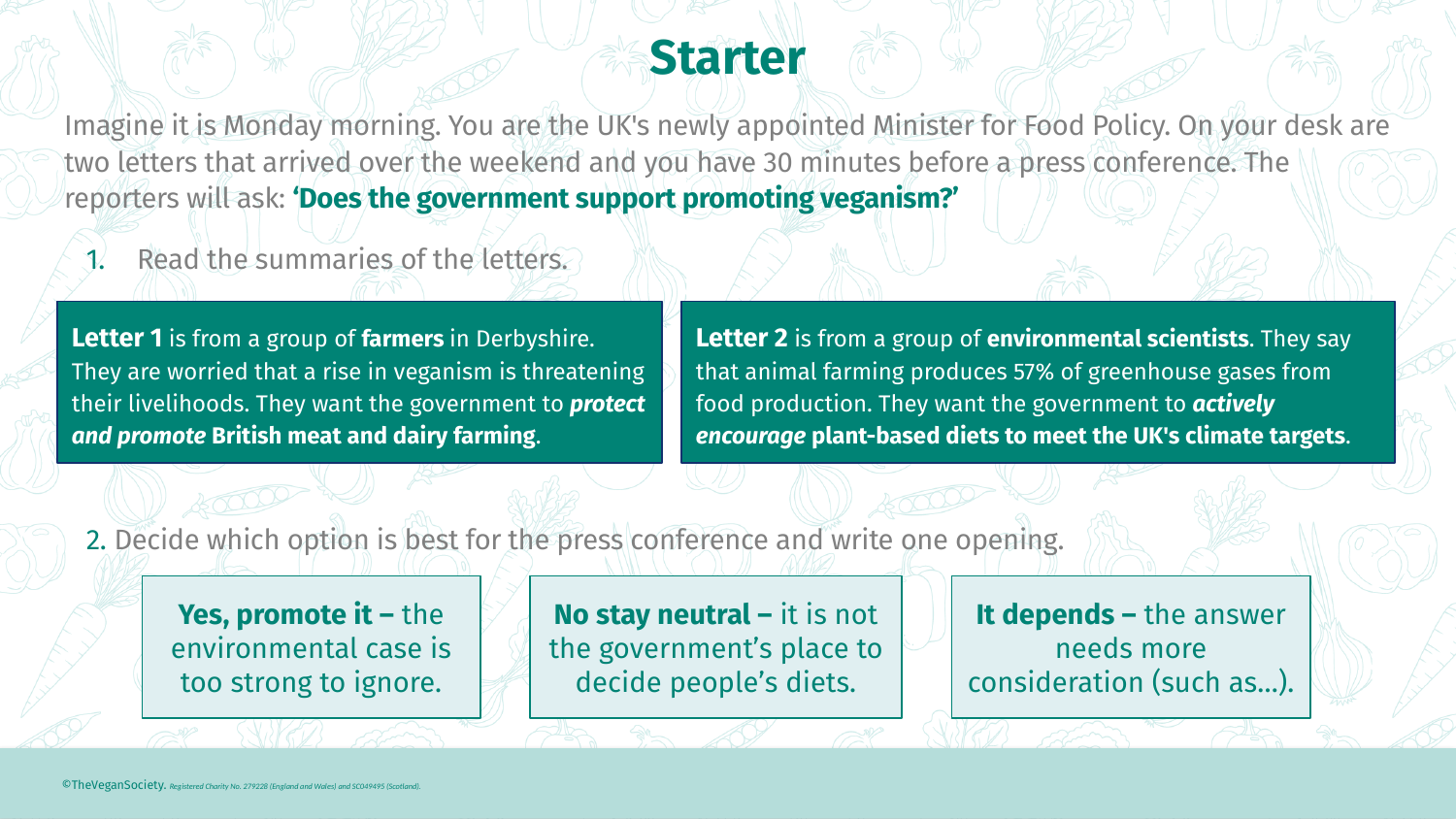

Starter
Imagine it is Monday morning. You are the UK's newly appointed Minister for Food Policy. On your desk are two letters that arrived over the weekend and you have 30 minutes before a press conference. The reporters will ask: ‘Does the government support promoting veganism?’
Read the summaries of the letters.

2. Decide which option is best for the press conference and write one opening.
Letter 1 is from a group of farmers in Derbyshire. They are worried that a rise in veganism is threatening their livelihoods. They want the government to protect and promote British meat and dairy farming.
Letter 2 is from a group of environmental scientists. They say that animal farming produces 57% of greenhouse gases from food production. They want the government to actively encourage plant-based diets to meet the UK's climate targets.
Yes, promote it – the environmental case is too strong to ignore.
It depends – the answer needs more consideration (such as…).
No stay neutral – it is not the government’s place to decide people’s diets.